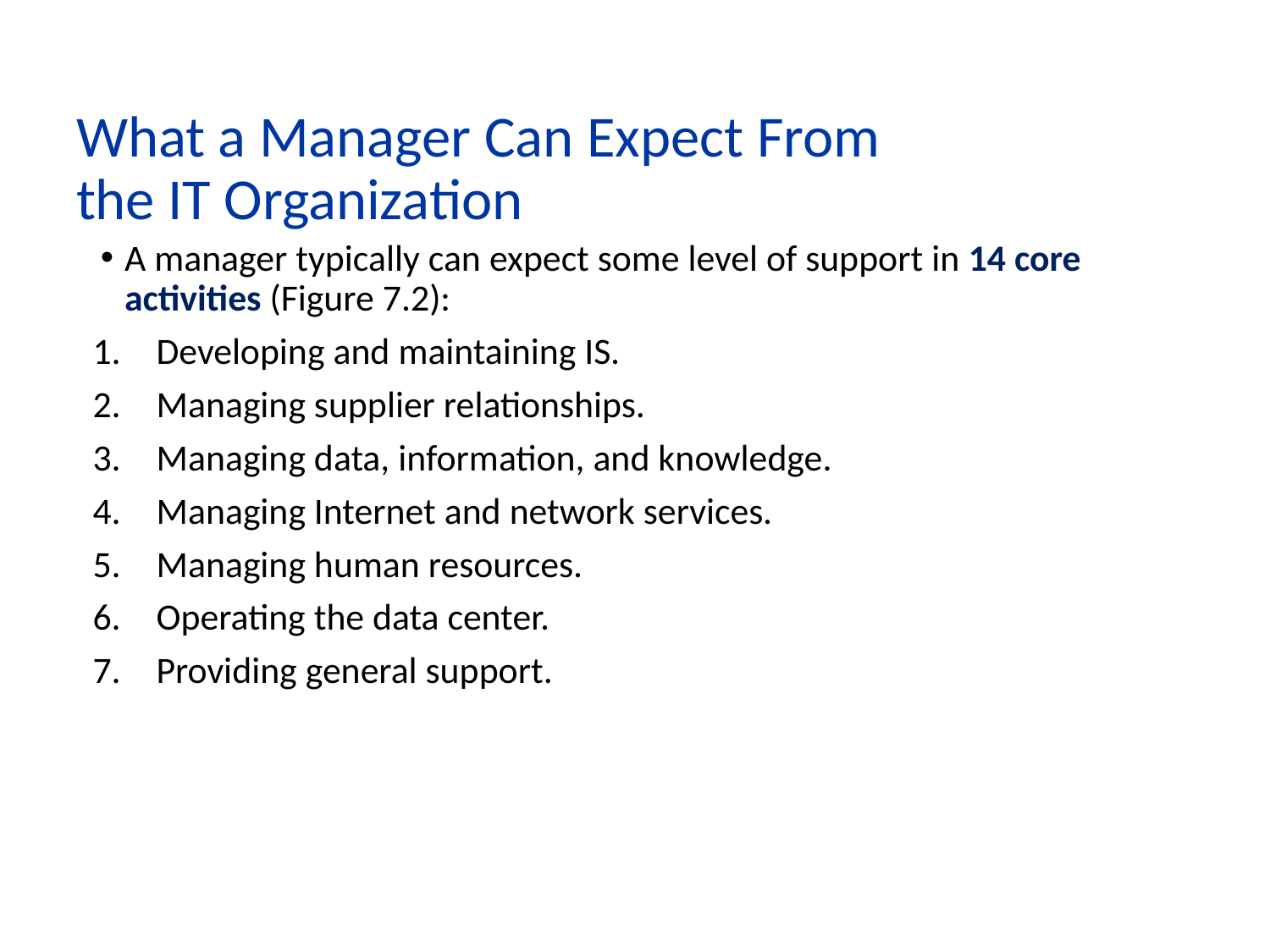

# What a Manager Can Expect From the IT Organization
A manager typically can expect some level of support in 14 core activities (Figure 7.2):
Developing and maintaining IS.
Managing supplier relationships.
Managing data, information, and knowledge.
Managing Internet and network services.
Managing human resources.
Operating the data center.
Providing general support.